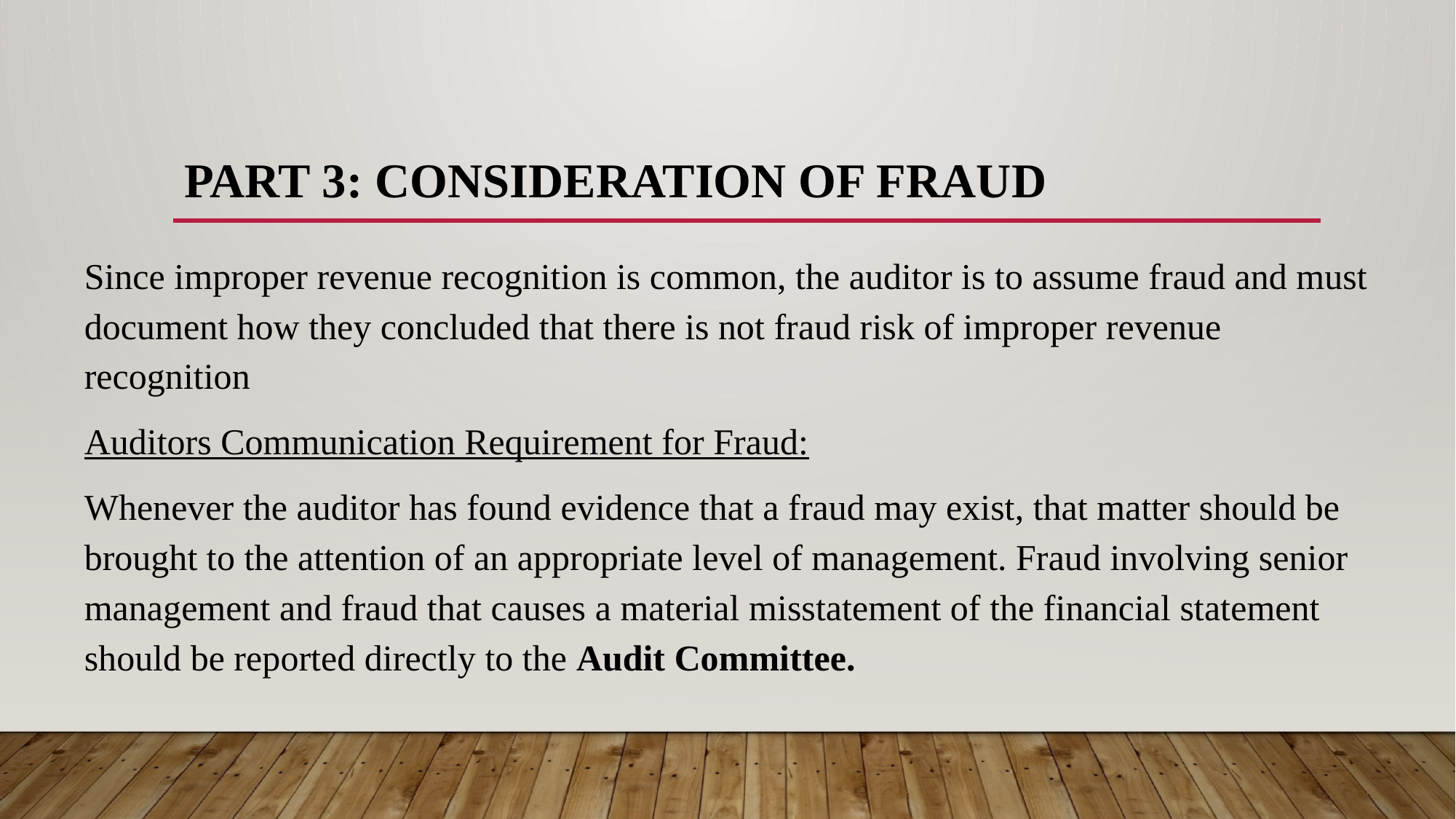

# Part 3: Consideration of Fraud
Since improper revenue recognition is common, the auditor is to assume fraud and must document how they concluded that there is not fraud risk of improper revenue recognition
Auditors Communication Requirement for Fraud:
Whenever the auditor has found evidence that a fraud may exist, that matter should be brought to the attention of an appropriate level of management. Fraud involving senior management and fraud that causes a material misstatement of the financial statement should be reported directly to the Audit Committee.